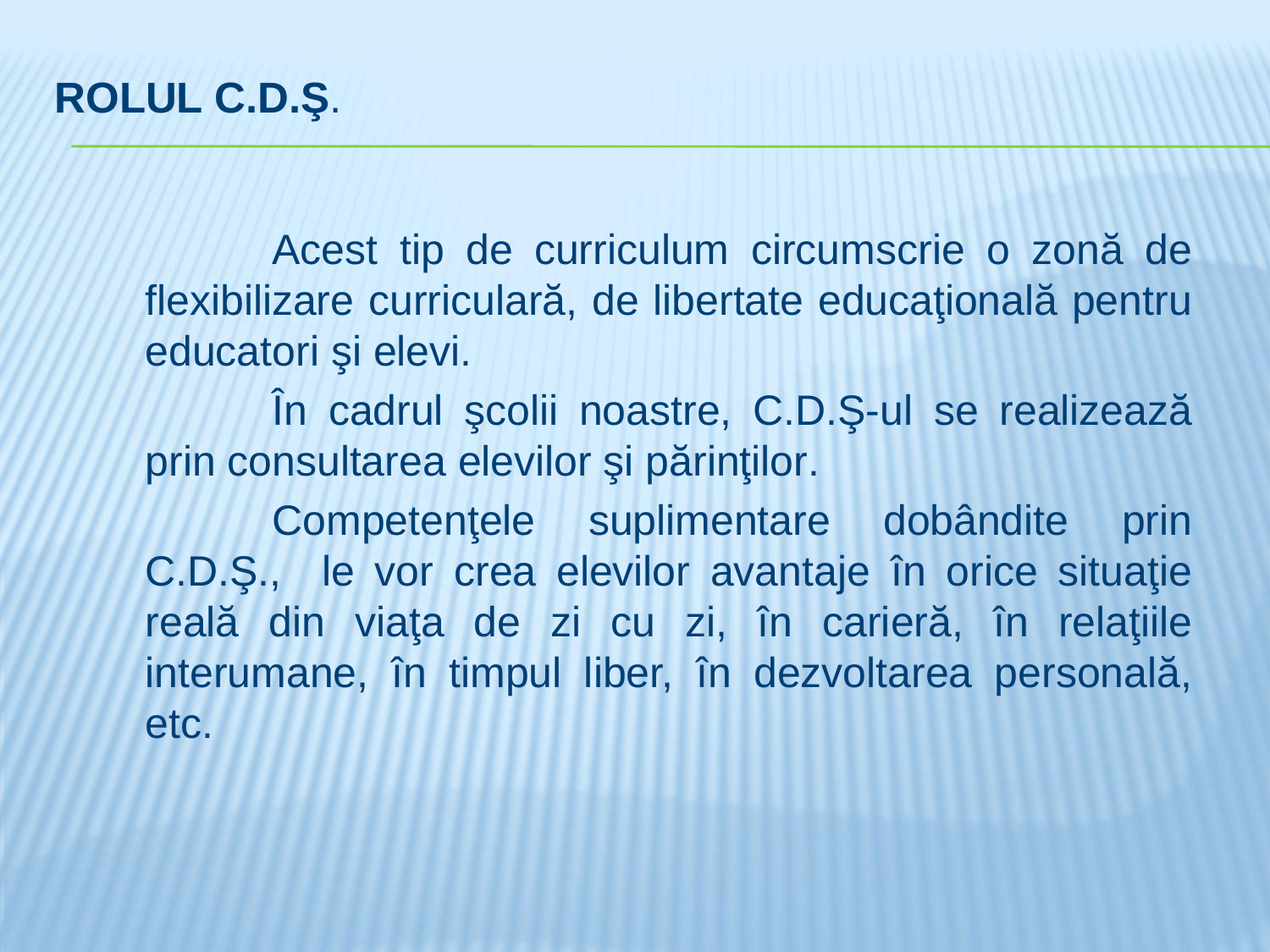

# Rolul C.D.Ş.
		Acest tip de curriculum circumscrie o zonă de flexibilizare curriculară, de libertate educaţională pentru educatori şi elevi.
		În cadrul şcolii noastre, C.D.Ş-ul se realizează prin consultarea elevilor şi părinţilor.
		Competenţele suplimentare dobândite prin C.D.Ş.,  le vor crea elevilor avantaje în orice situaţie reală din viaţa de zi cu zi, în carieră, în relaţiile interumane, în timpul liber, în dezvoltarea personală, etc.